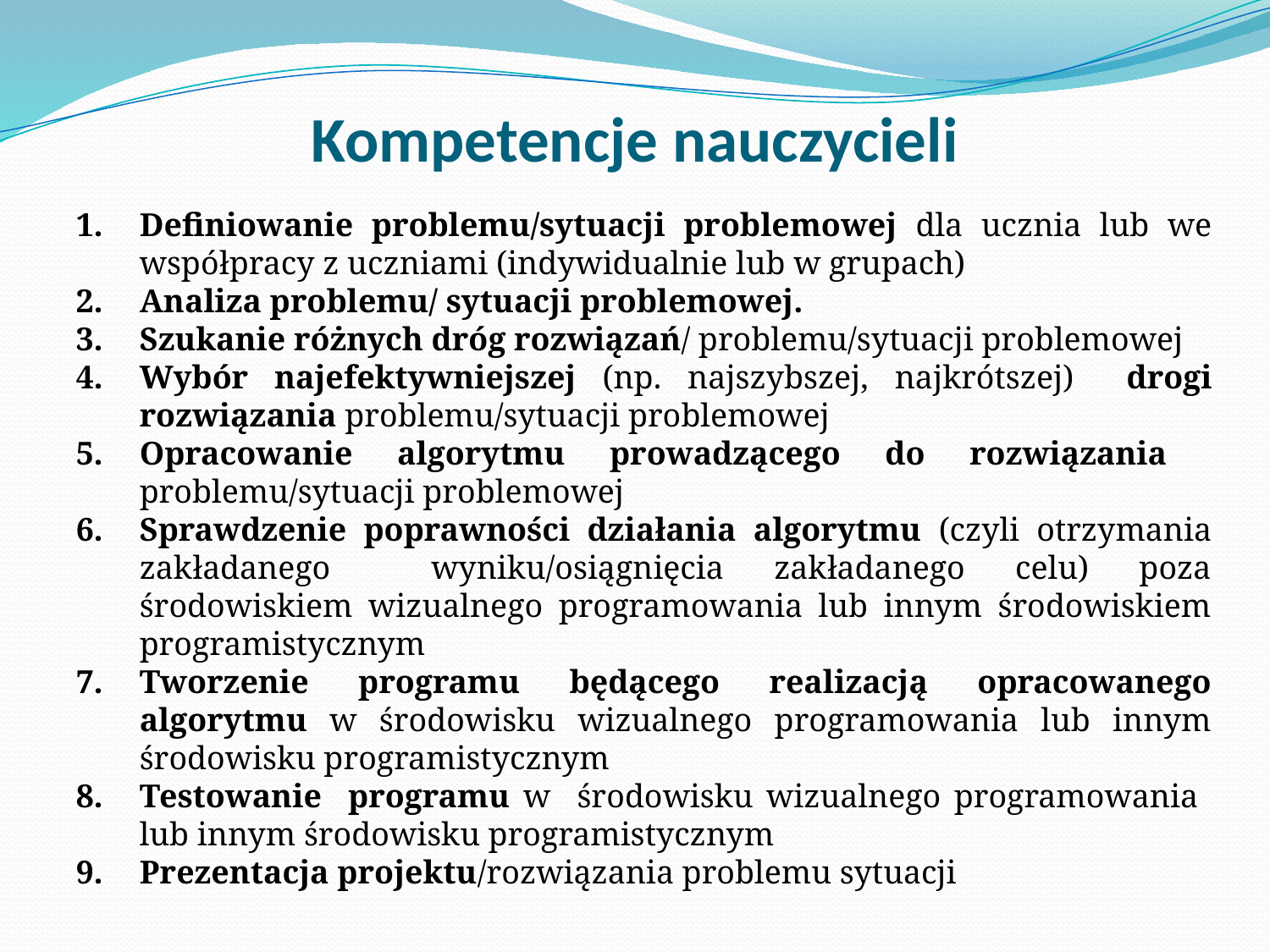

# Kompetencje nauczycieli
Definiowanie problemu/sytuacji problemowej dla ucznia lub we współpracy z uczniami (indywidualnie lub w grupach)
Analiza problemu/ sytuacji problemowej.
Szukanie różnych dróg rozwiązań/ problemu/sytuacji problemowej
Wybór najefektywniejszej (np. najszybszej, najkrótszej)  drogi rozwiązania problemu/sytuacji problemowej
Opracowanie algorytmu prowadzącego do rozwiązania  problemu/sytuacji problemowej
Sprawdzenie poprawności działania algorytmu (czyli otrzymania zakładanego  wyniku/osiągnięcia zakładanego celu) poza środowiskiem wizualnego programowania lub innym środowiskiem programistycznym
Tworzenie programu będącego realizacją opracowanego algorytmu w środowisku wizualnego programowania lub innym środowisku programistycznym
Testowanie  programu w  środowisku wizualnego programowania  lub innym środowisku programistycznym
Prezentacja projektu/rozwiązania problemu sytuacji